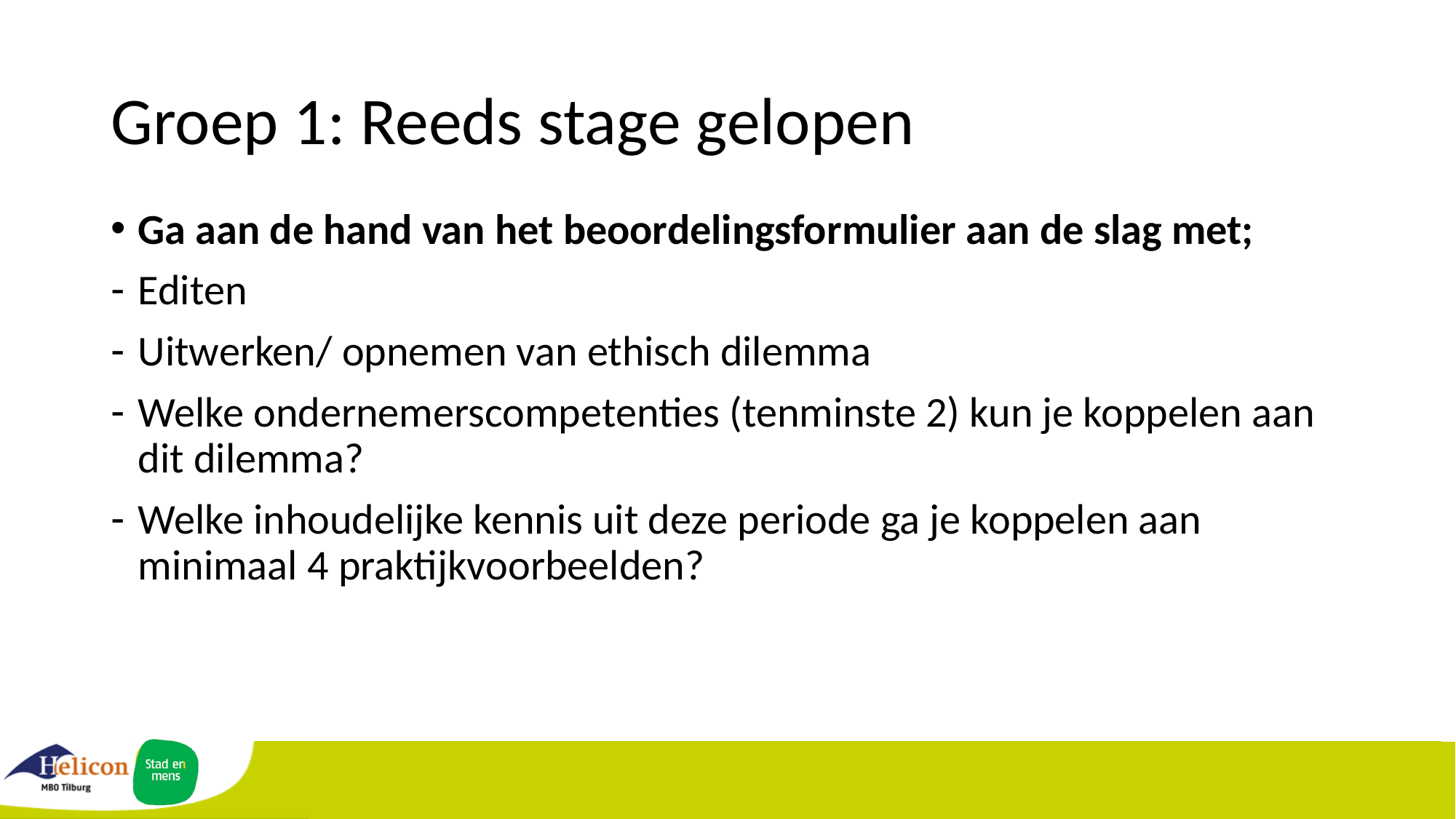

# Groep 1: Reeds stage gelopen
Ga aan de hand van het beoordelingsformulier aan de slag met;
Editen
Uitwerken/ opnemen van ethisch dilemma
Welke ondernemerscompetenties (tenminste 2) kun je koppelen aan dit dilemma?
Welke inhoudelijke kennis uit deze periode ga je koppelen aan minimaal 4 praktijkvoorbeelden?